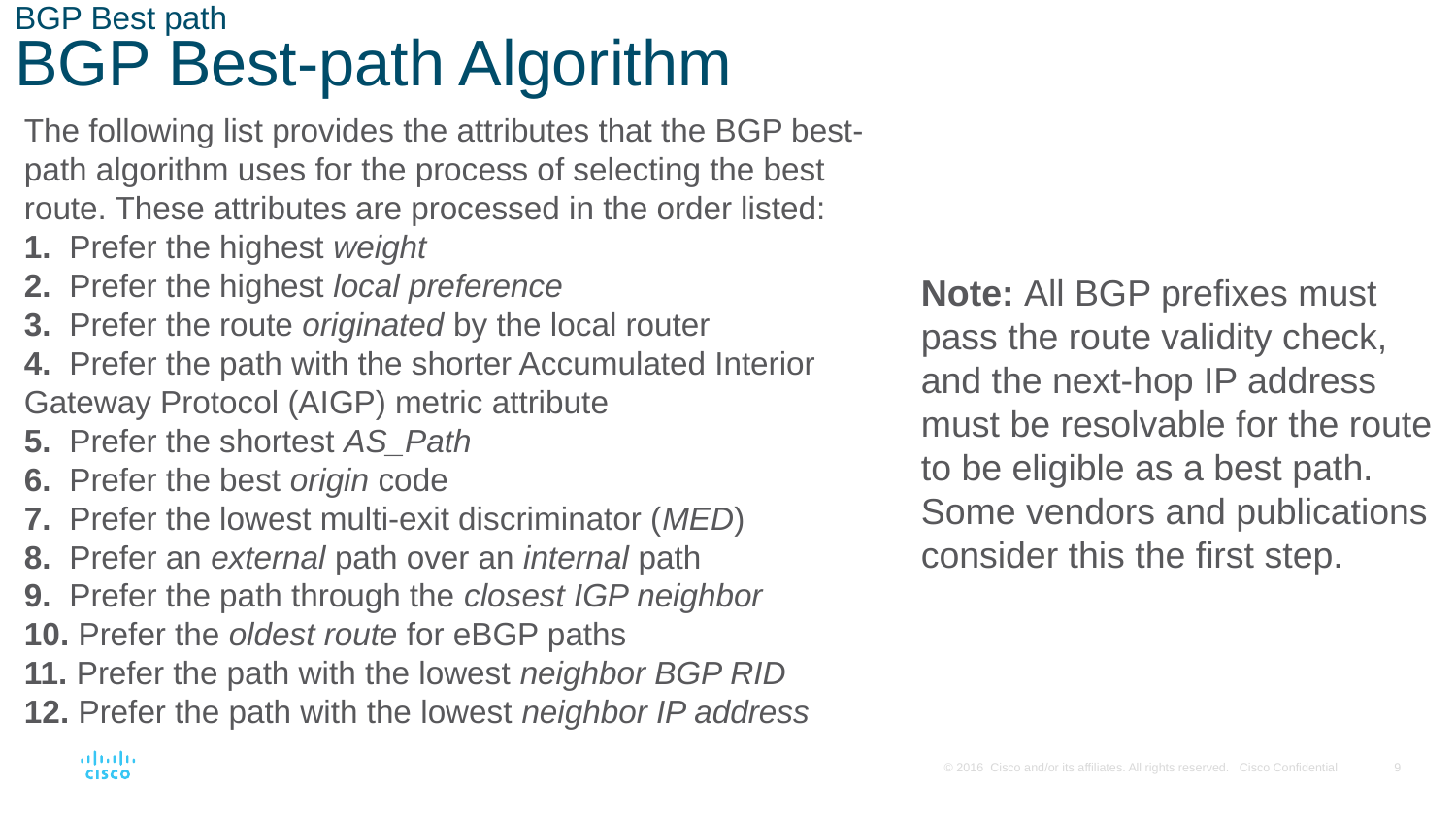

# BGP Best path BGP Best-path Algorithm
The following list provides the attributes that the BGP best-path algorithm uses for the process of selecting the best route. These attributes are processed in the order listed:
1.  Prefer the highest weight
2.  Prefer the highest local preference
3.  Prefer the route originated by the local router
4.  Prefer the path with the shorter Accumulated Interior  Gateway Protocol (AIGP) metric attribute
5.  Prefer the shortest AS_Path
6.  Prefer the best origin code
7.  Prefer the lowest multi-exit discriminator (MED)
8.  Prefer an external path over an internal path
9.  Prefer the path through the closest IGP neighbor
10. Prefer the oldest route for eBGP paths
11. Prefer the path with the lowest neighbor BGP RID
12. Prefer the path with the lowest neighbor IP address
Note: All BGP prefixes must pass the route validity check,
and the next-hop IP address
must be resolvable for the route to be eligible as a best path.
Some vendors and publications
consider this the first step.